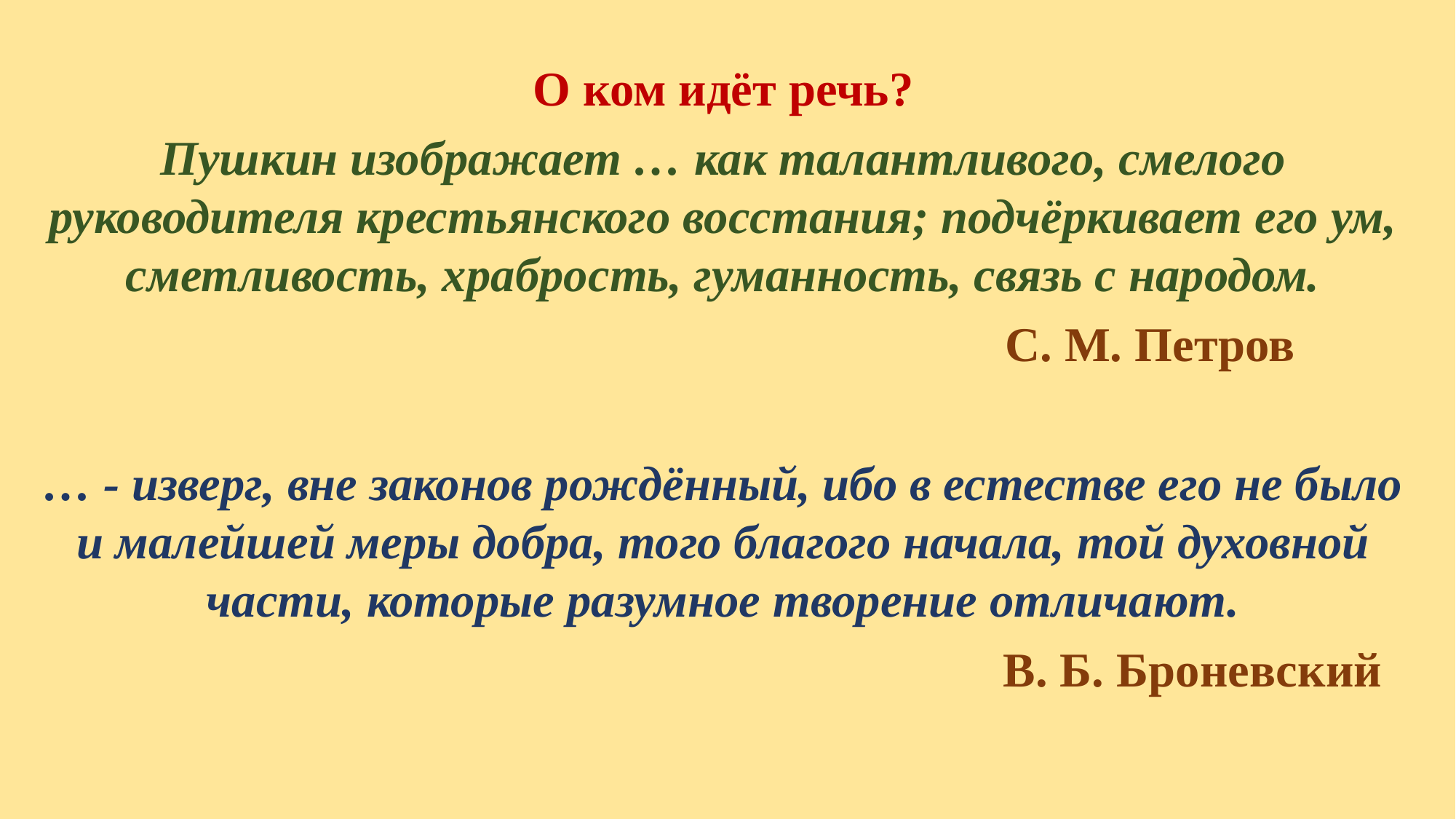

О ком идёт речь?
Пушкин изображает … как талантливого, смелого руководителя крестьянского восстания; подчёркивает его ум, сметливость, храбрость, гуманность, связь с народом.
                                                                      С. М. Петров

… - изверг, вне законов рождённый, ибо в естестве его не было и малейшей меры добра, того благого начала, той духовной части, которые разумное творение отличают.
                                                                             В. Б. Броневский